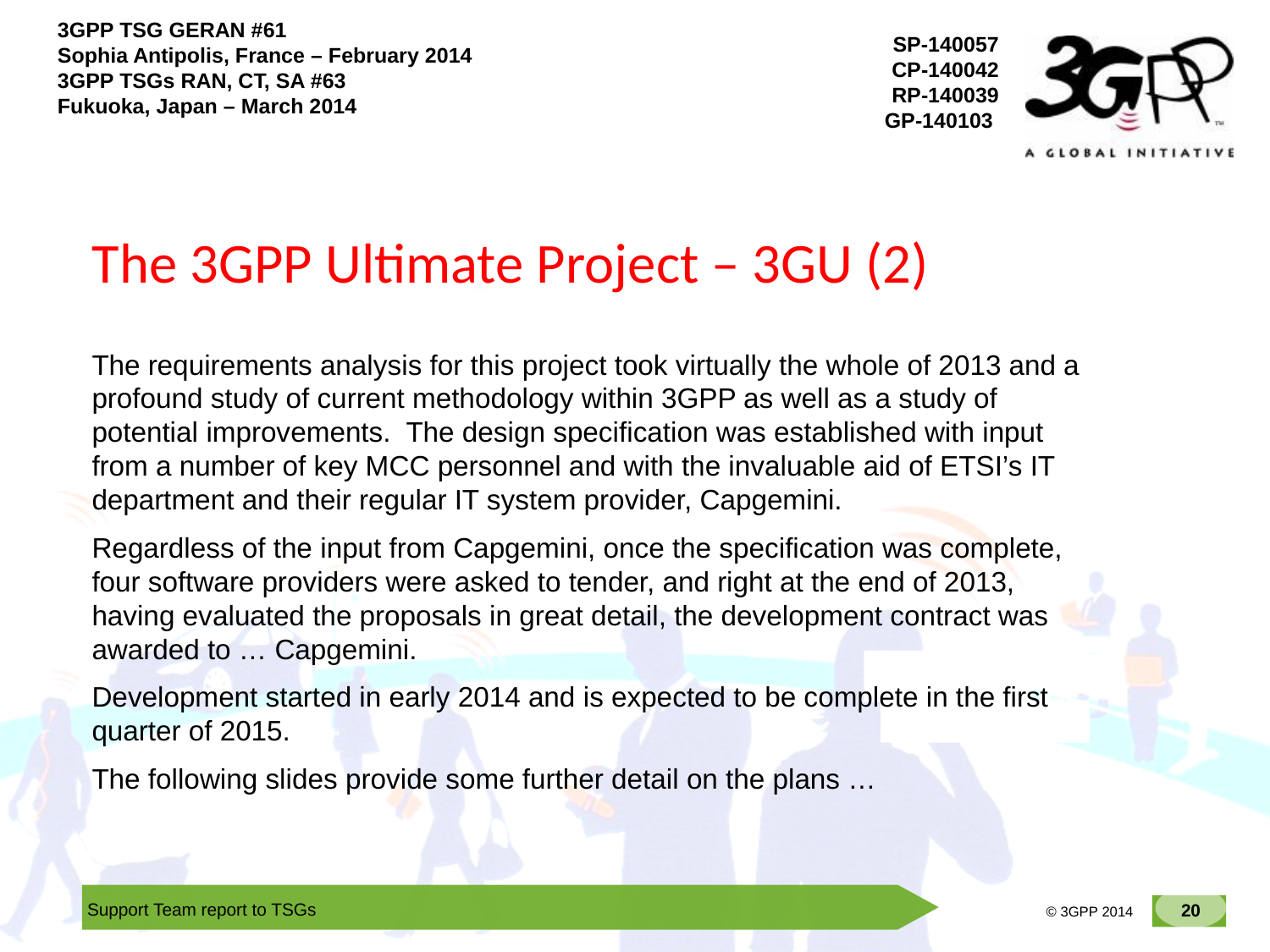

# The 3GPP Ultimate Project – 3GU (2)
The requirements analysis for this project took virtually the whole of 2013 and a profound study of current methodology within 3GPP as well as a study of potential improvements.  The design specification was established with input from a number of key MCC personnel and with the invaluable aid of ETSI’s IT department and their regular IT system provider, Capgemini.
Regardless of the input from Capgemini, once the specification was complete, four software providers were asked to tender, and right at the end of 2013, having evaluated the proposals in great detail, the development contract was awarded to … Capgemini.
Development started in early 2014 and is expected to be complete in the first quarter of 2015.
The following slides provide some further detail on the plans …